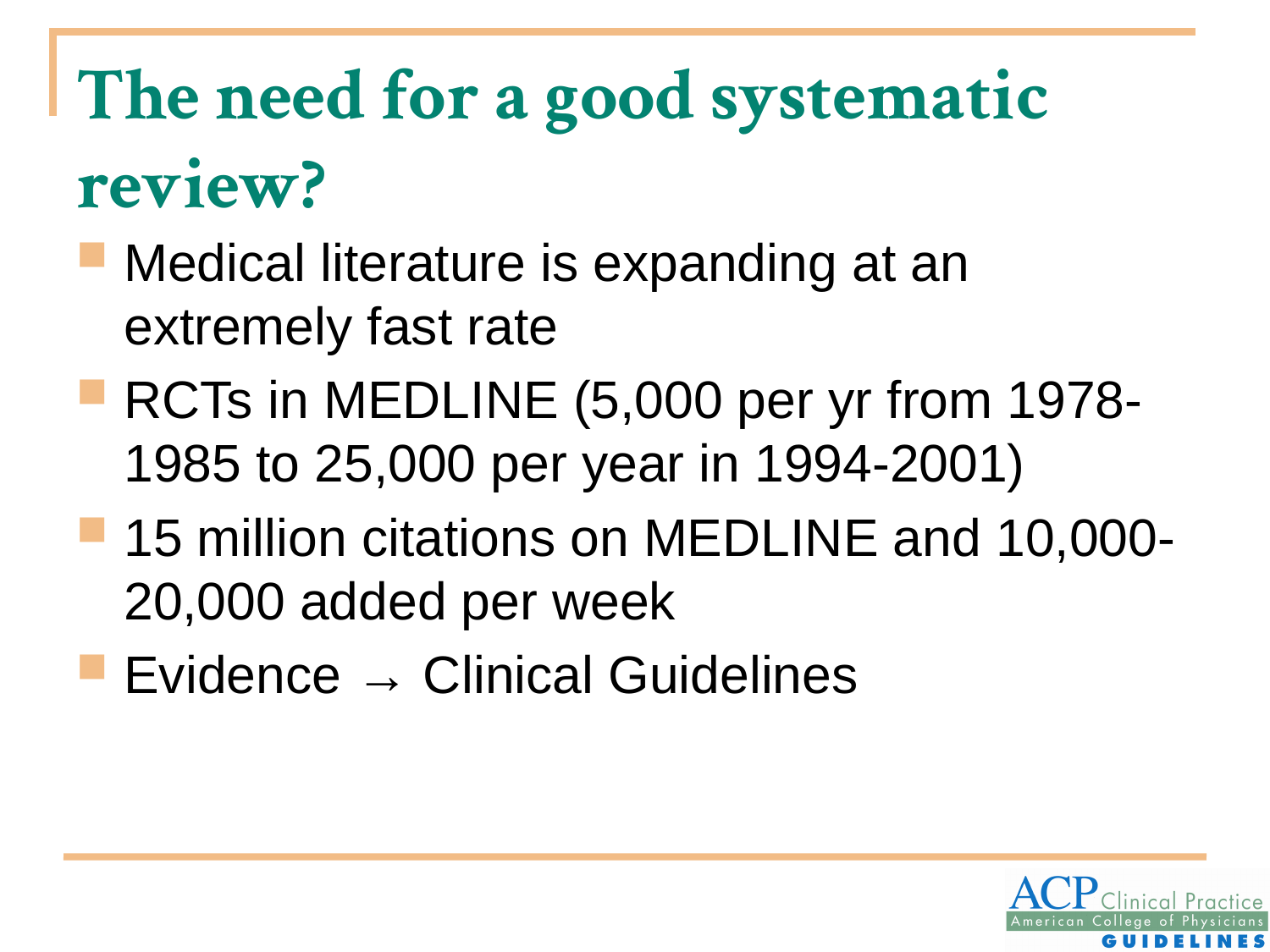

# The need for a good systematic review?
Medical literature is expanding at an extremely fast rate
RCTs in MEDLINE (5,000 per yr from 1978-1985 to 25,000 per year in 1994-2001)
15 million citations on MEDLINE and 10,000-20,000 added per week
Evidence → Clinical Guidelines